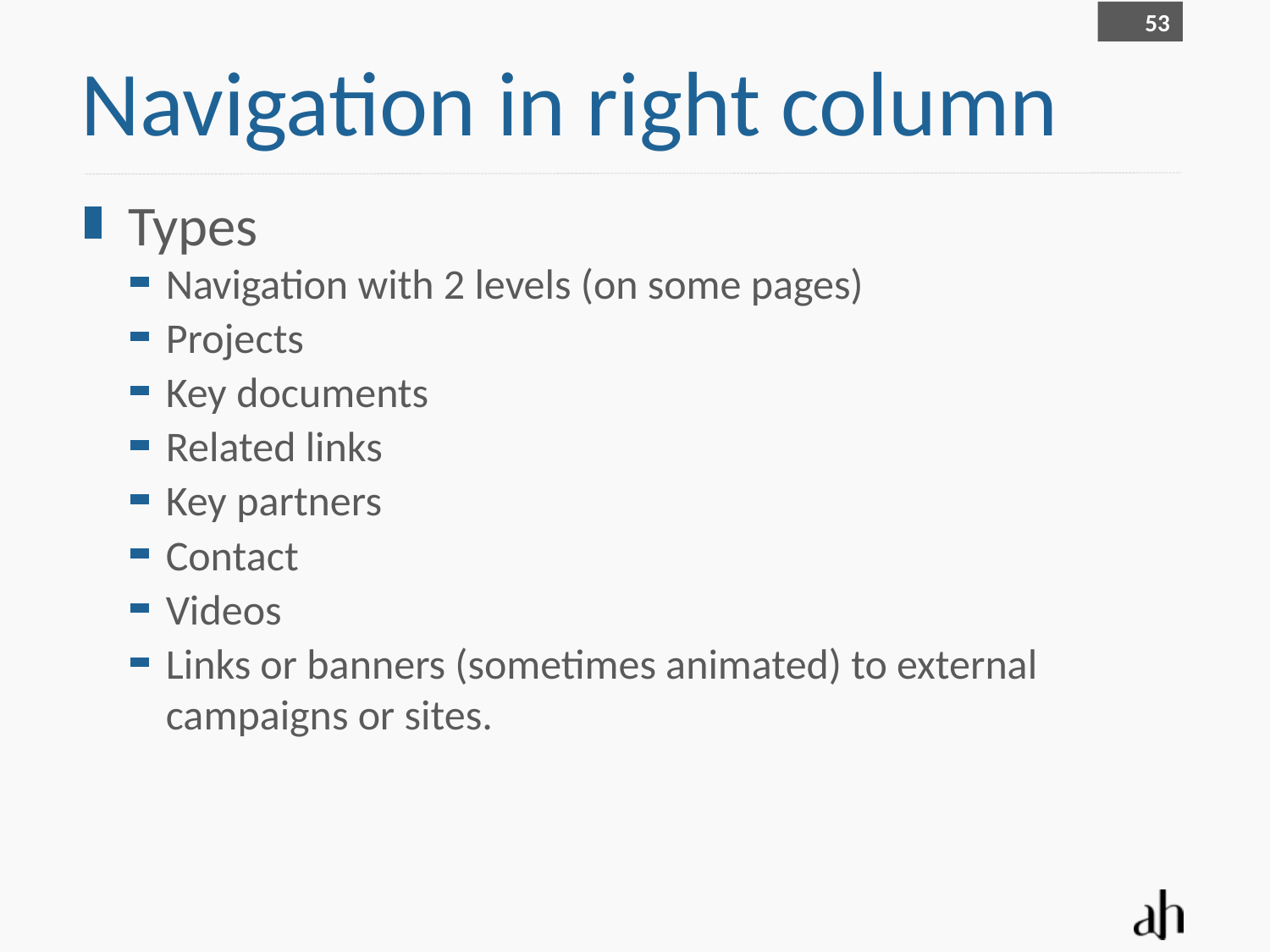

53
# Navigation in right column

Types
Navigation with 2 levels (on some pages)
Projects
Key documents
Related links
Key partners
Contact
Videos
Links or banners (sometimes animated) to external campaigns or sites.